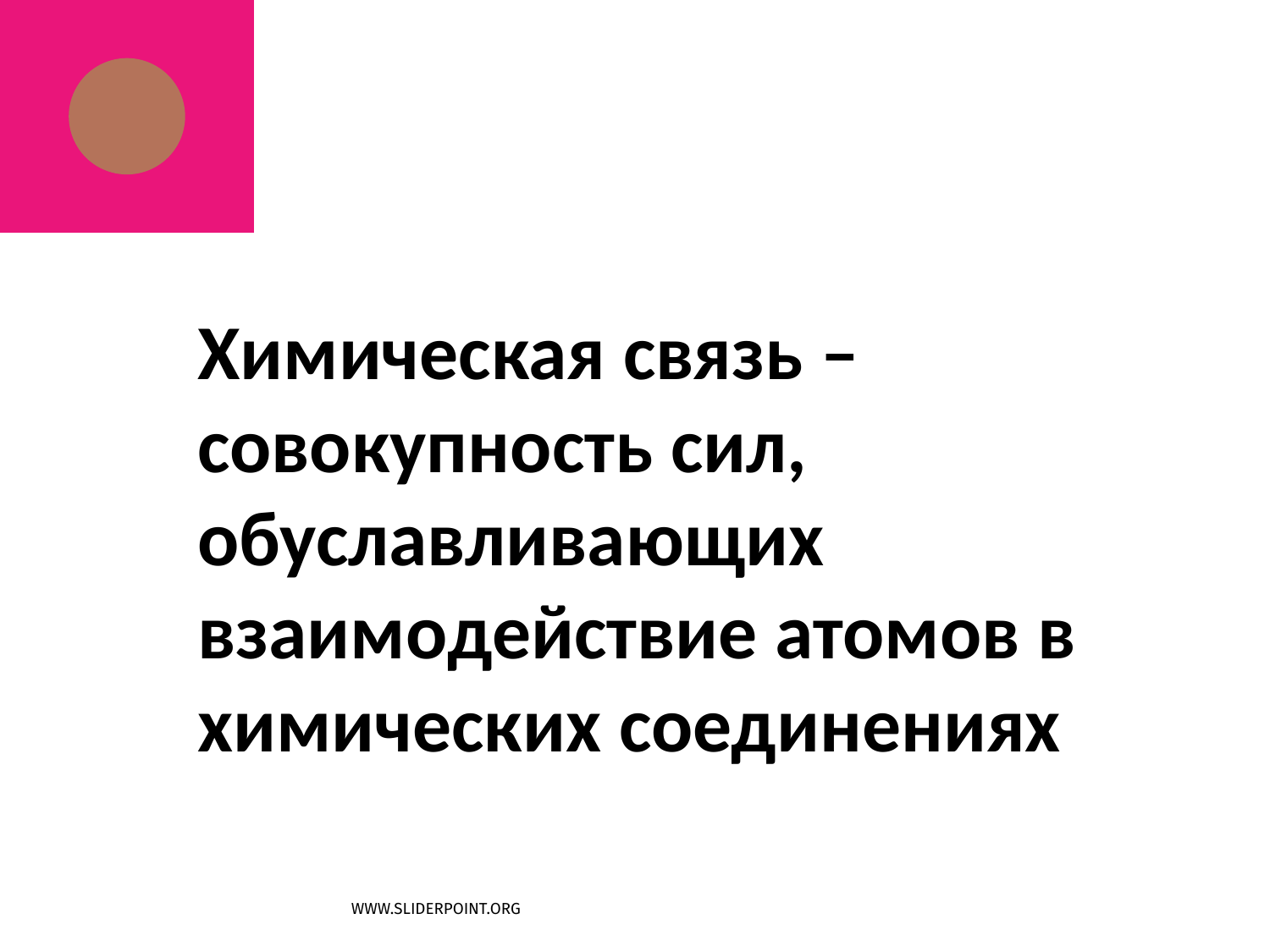

Химическая связь – совокупность сил, обуславливающих взаимодействие атомов в химических соединениях
www.sliderpoint.org